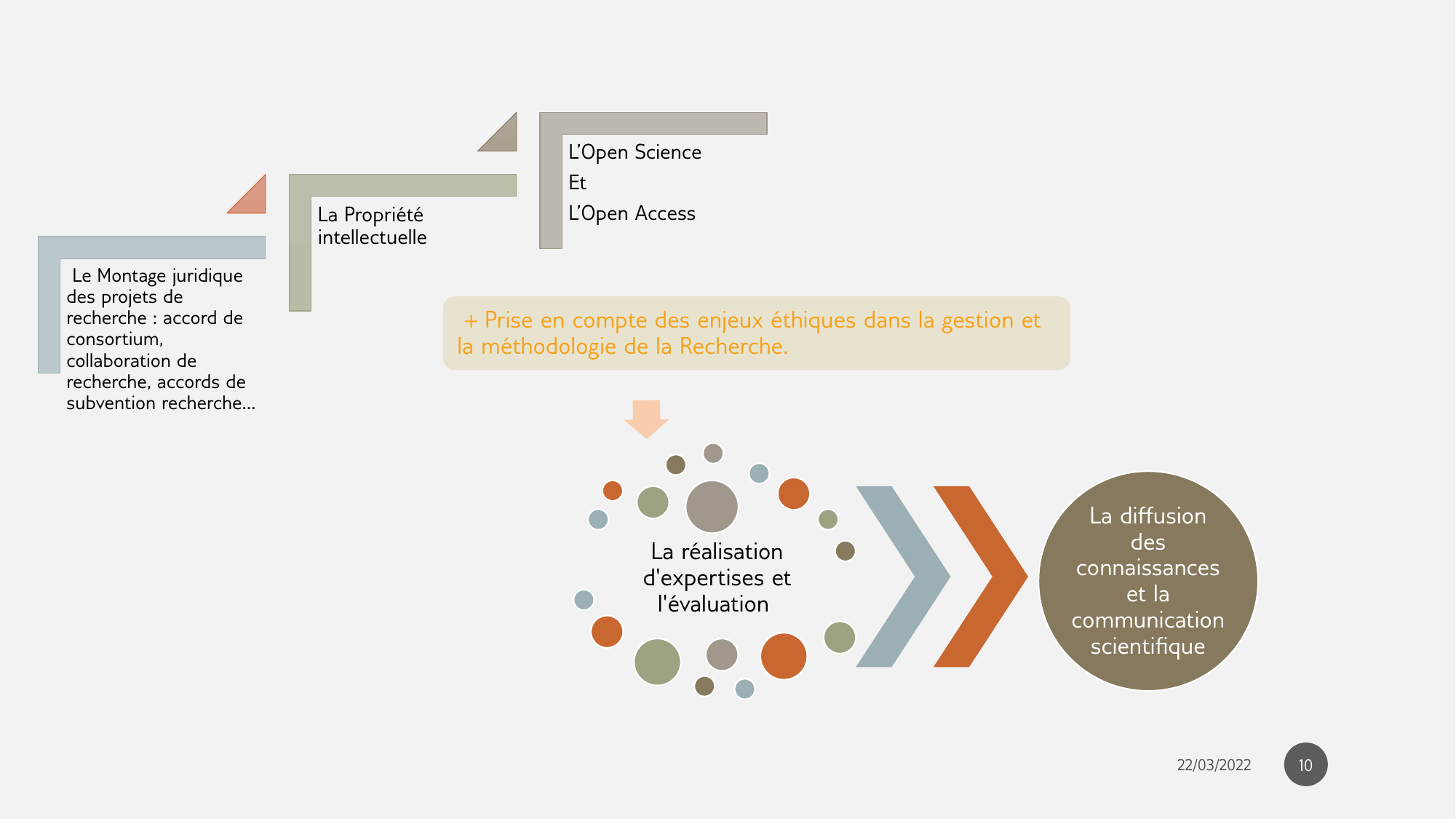

Le Montage juridique des projets de recherche : accord de consortium, collaboration de recherche, accords de subvention recherche…
La Propriété intellectuelle
L’Open Science
Et
L’Open Access
 + Prise en compte des enjeux éthiques dans la gestion et la méthodologie de la Recherche.
La réalisation d'expertises et l'évaluation
La diffusion des connaissances et la communication scientifique

10
22/03/2022